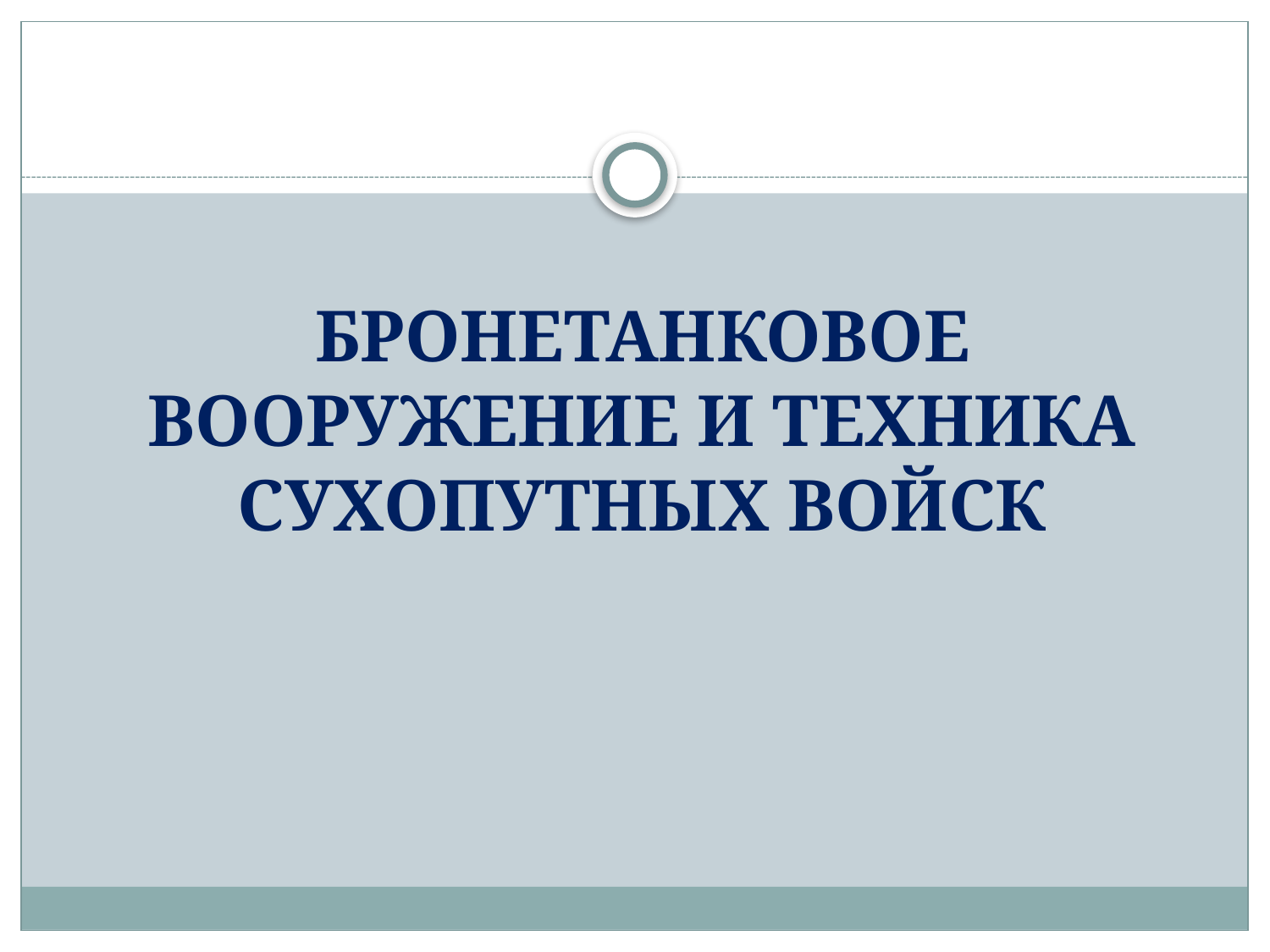

# БРОНЕТАНКОВОЕ ВООРУЖЕНИЕ И ТЕХНИКА СУХОПУТНЫХ ВОЙСК